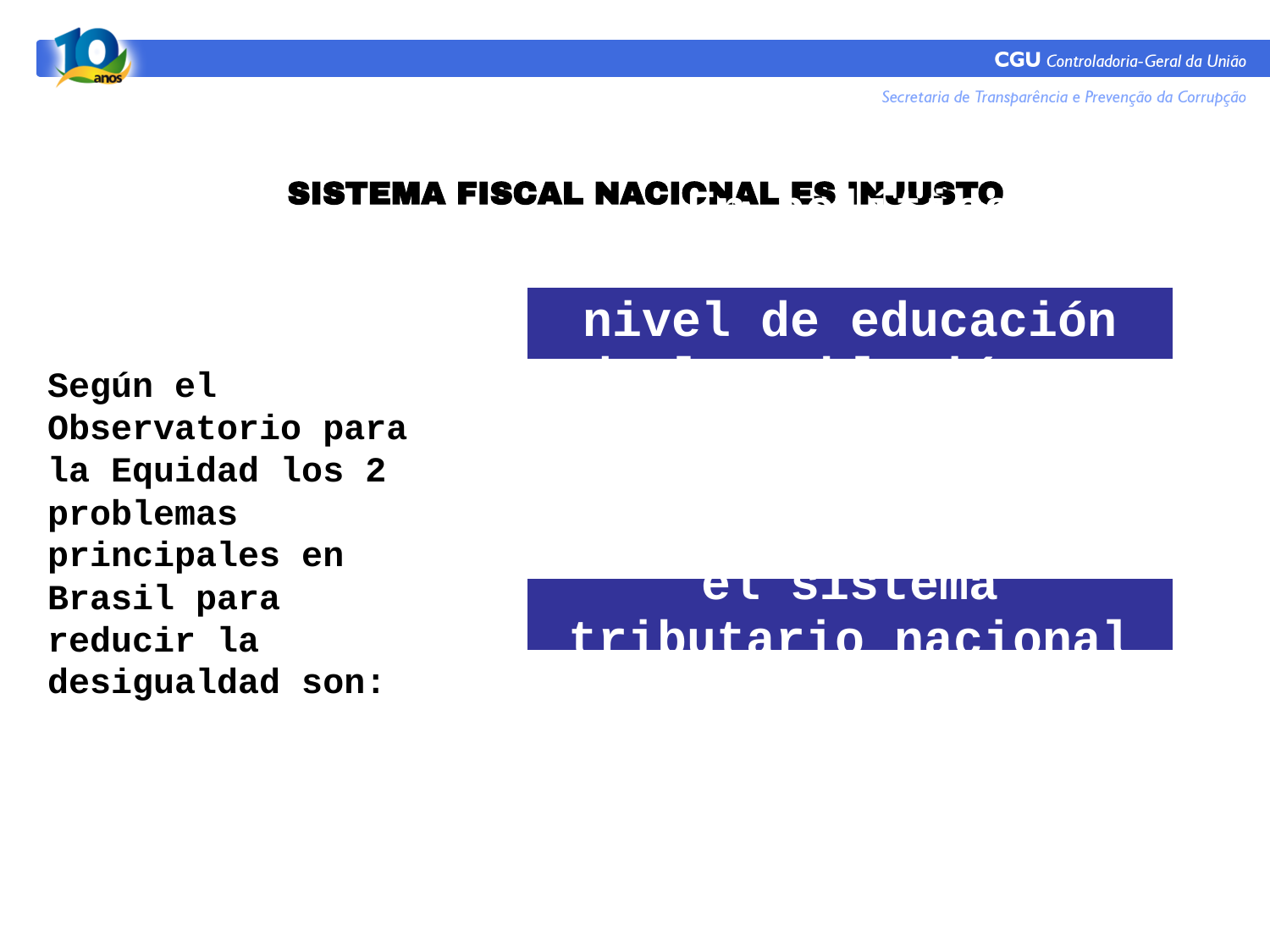

SISTEMA FISCAL NACIONAL ES INJUSTO
En política educativa sería el nivel de educación de la población es baja y desigual;
En política fiscal, el sistema tributario nacional es injusto.
Según el Observatorio para la Equidad los 2 problemas principales en Brasil para reducir la desigualdad son: